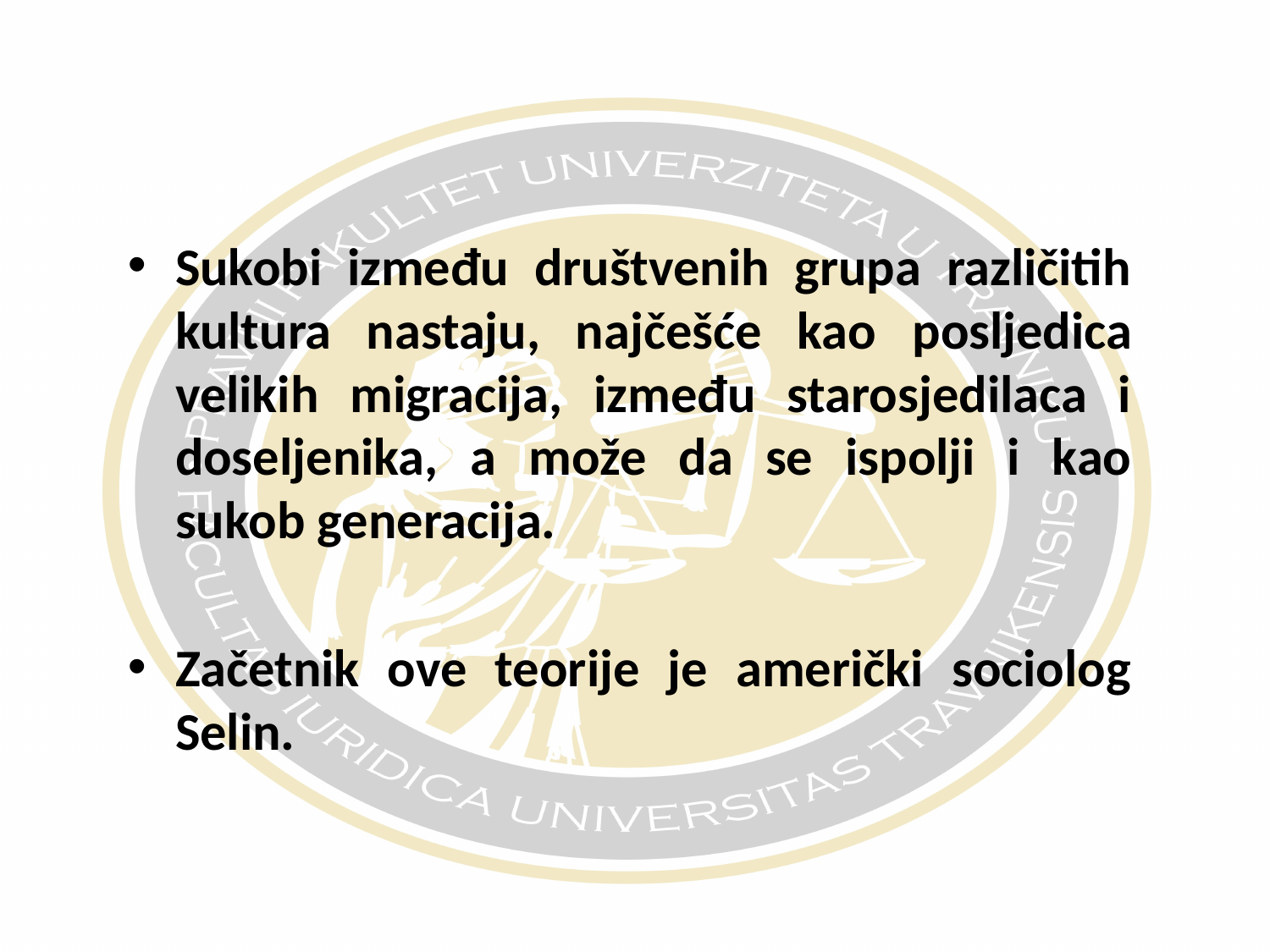

#
Sukobi između društvenih grupa različitih kultura nastaju, najčešće kao posljedica velikih migracija, između starosjedilaca i doseljenika, a može da se ispolji i kao sukob generacija.

Začetnik ove teorije je američki sociolog Selin.